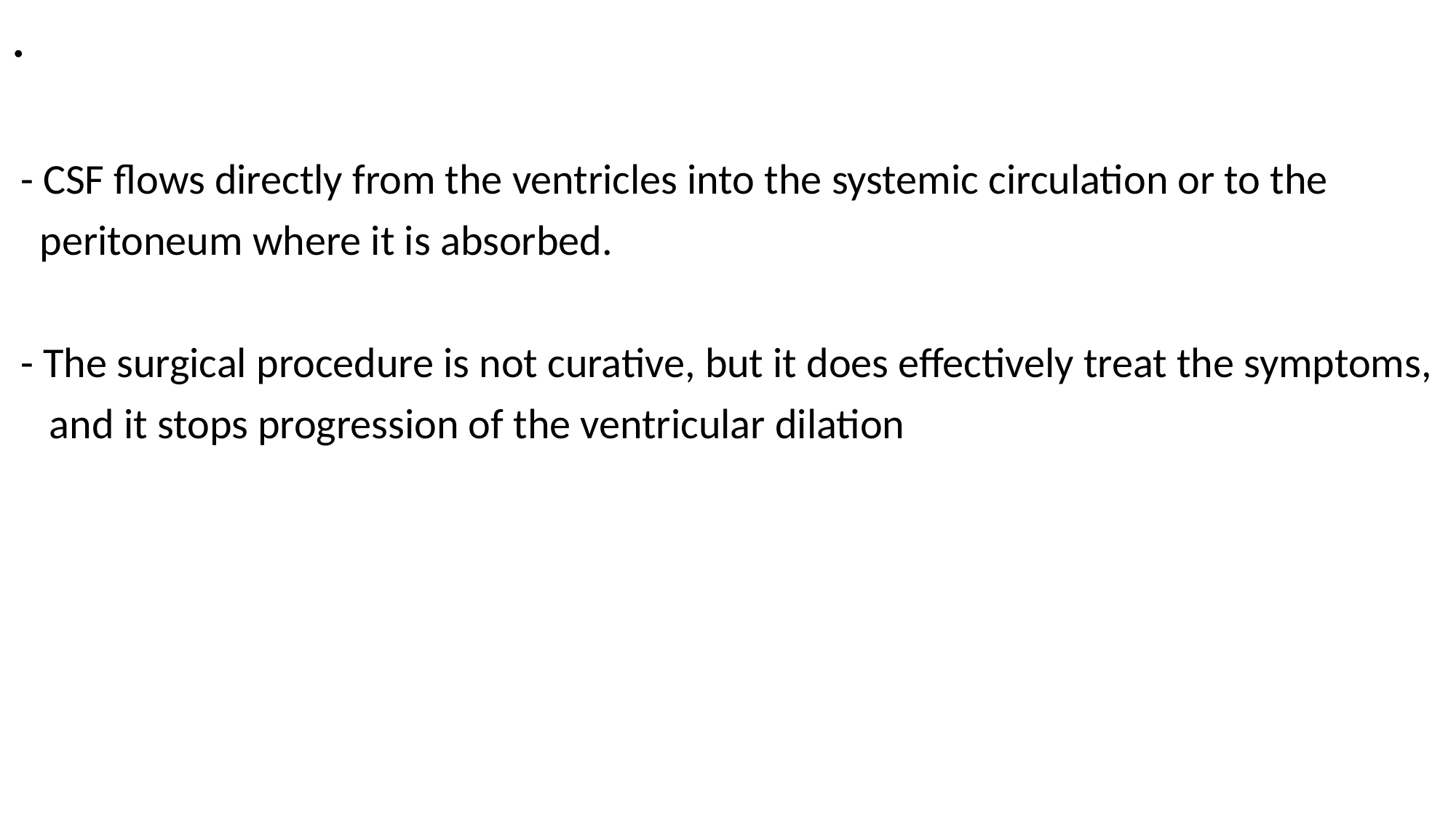

# .

 - CSF flows directly from the ventricles into the systemic circulation or to the
   peritoneum where it is absorbed.

 - The surgical procedure is not curative, but it does effectively treat the symptoms,
    and it stops progression of the ventricular dilation